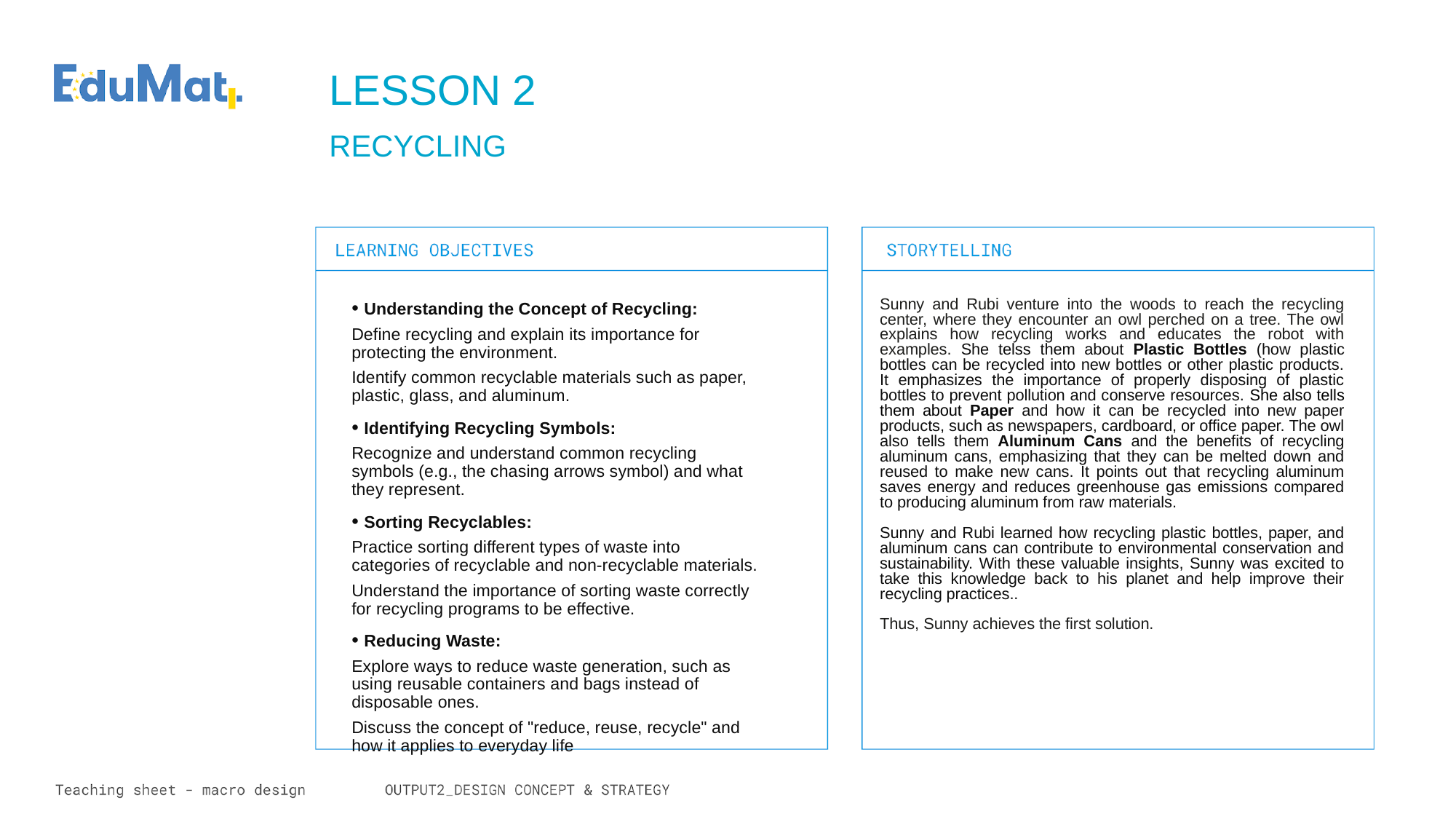

LESSON 2

RECYCLING

Sunny and Rubi venture into the woods to reach the recycling center, where they encounter an owl perched on a tree. The owl explains how recycling works and educates the robot with examples. She telss them about Plastic Bottles (how plastic bottles can be recycled into new bottles or other plastic products. It emphasizes the importance of properly disposing of plastic bottles to prevent pollution and conserve resources. She also tells them about Paper and how it can be recycled into new paper products, such as newspapers, cardboard, or office paper. The owl also tells them Aluminum Cans and the benefits of recycling aluminum cans, emphasizing that they can be melted down and reused to make new cans. It points out that recycling aluminum saves energy and reduces greenhouse gas emissions compared to producing aluminum from raw materials.
Sunny and Rubi learned how recycling plastic bottles, paper, and aluminum cans can contribute to environmental conservation and sustainability. With these valuable insights, Sunny was excited to take this knowledge back to his planet and help improve their recycling practices..
Thus, Sunny achieves the first solution.
Understanding the Concept of Recycling:
Define recycling and explain its importance for protecting the environment.
Identify common recyclable materials such as paper, plastic, glass, and aluminum.
Identifying Recycling Symbols:
Recognize and understand common recycling symbols (e.g., the chasing arrows symbol) and what they represent.
Sorting Recyclables:
Practice sorting different types of waste into categories of recyclable and non-recyclable materials.
Understand the importance of sorting waste correctly for recycling programs to be effective.
Reducing Waste:
Explore ways to reduce waste generation, such as using reusable containers and bags instead of disposable ones.
Discuss the concept of "reduce, reuse, recycle" and how it applies to everyday life